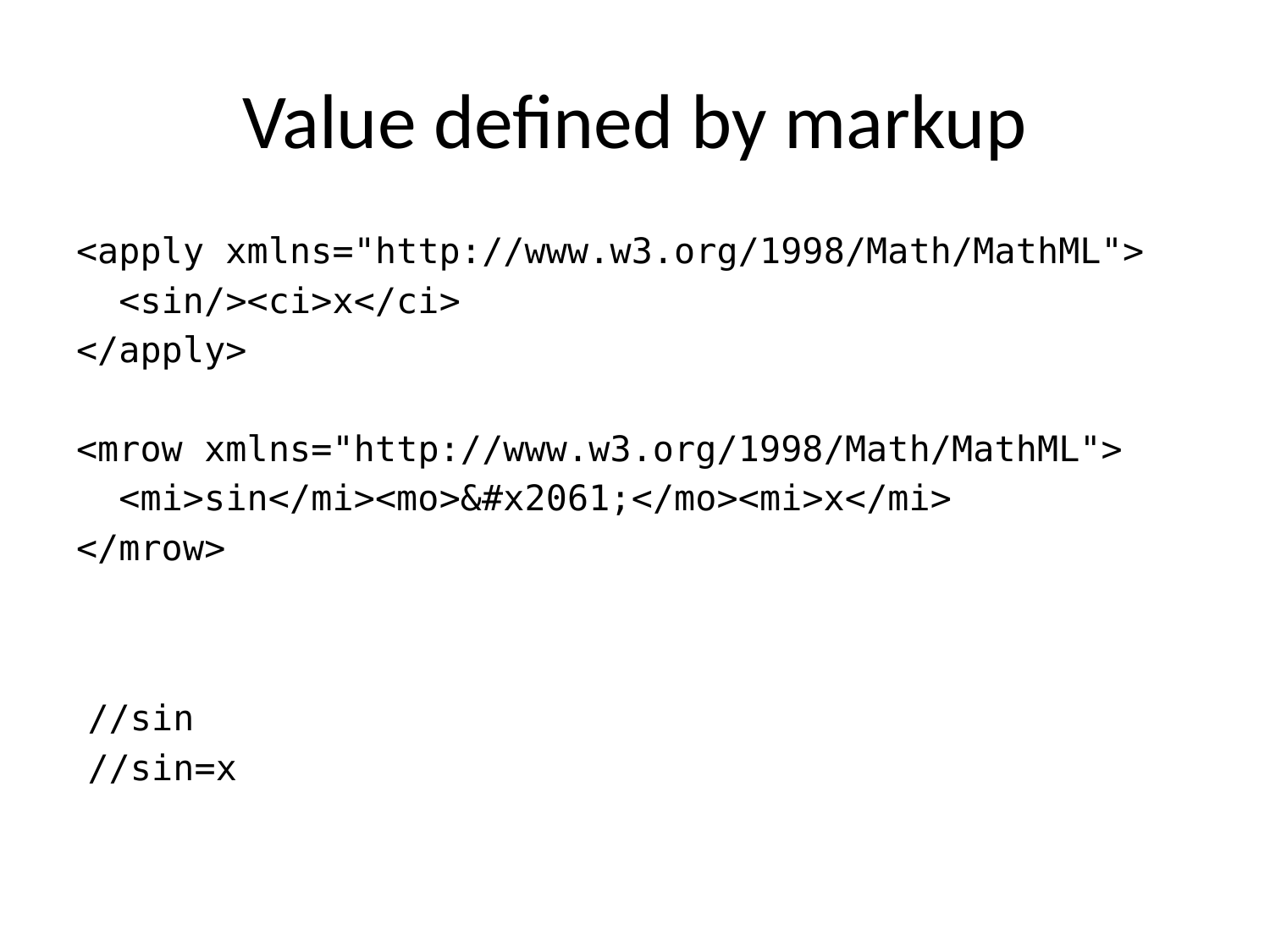

# Value defined by markup
<apply xmlns="http://www.w3.org/1998/Math/MathML">
  <sin/><ci>x</ci>
</apply>

<mrow xmlns="http://www.w3.org/1998/Math/MathML">
  <mi>sin</mi><mo>&#x2061;</mo><mi>x</mi>
</mrow>
//sin
//sin=x